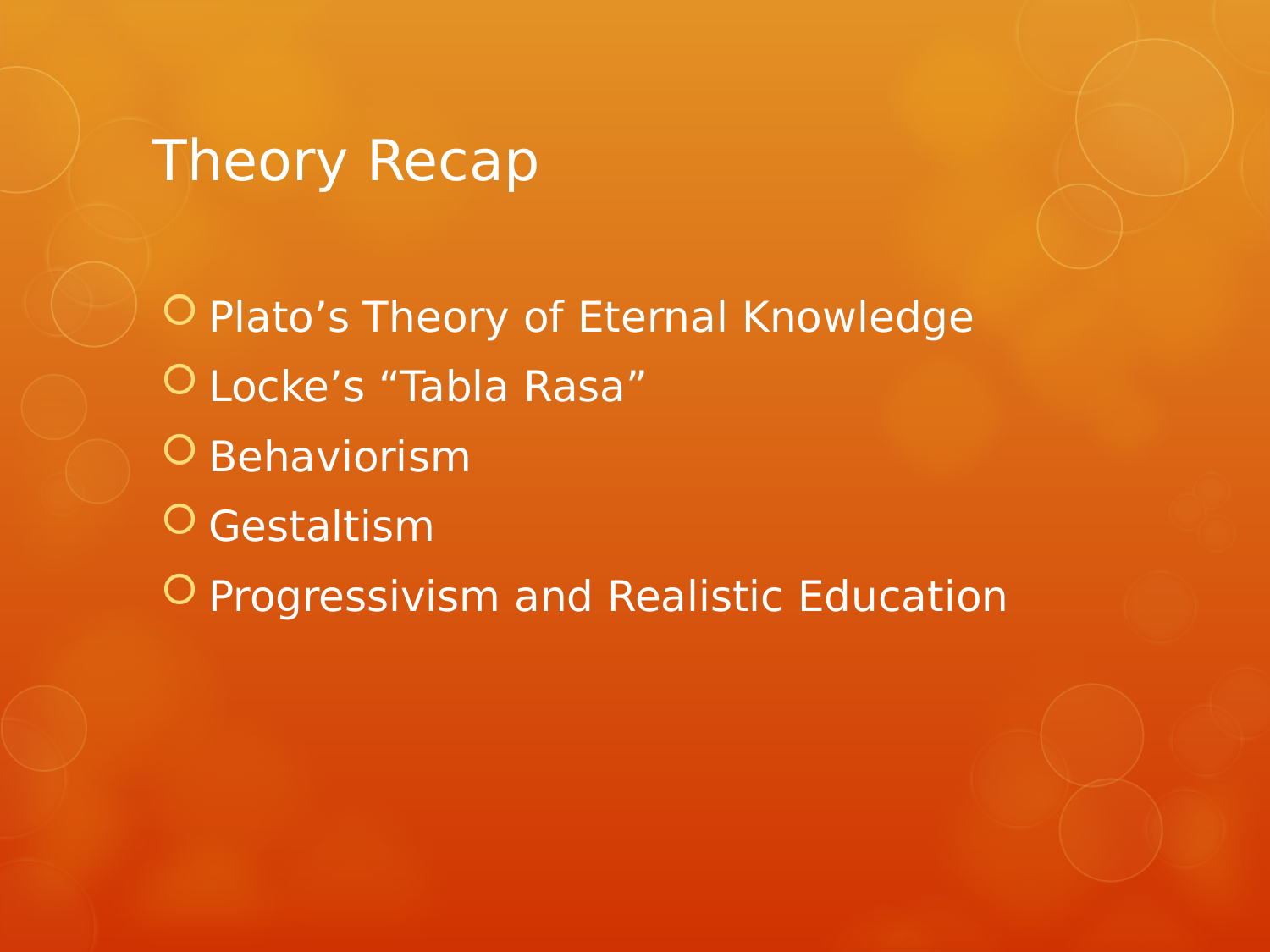

# Theory Recap
Plato’s Theory of Eternal Knowledge
Locke’s “Tabla Rasa”
Behaviorism
Gestaltism
Progressivism and Realistic Education